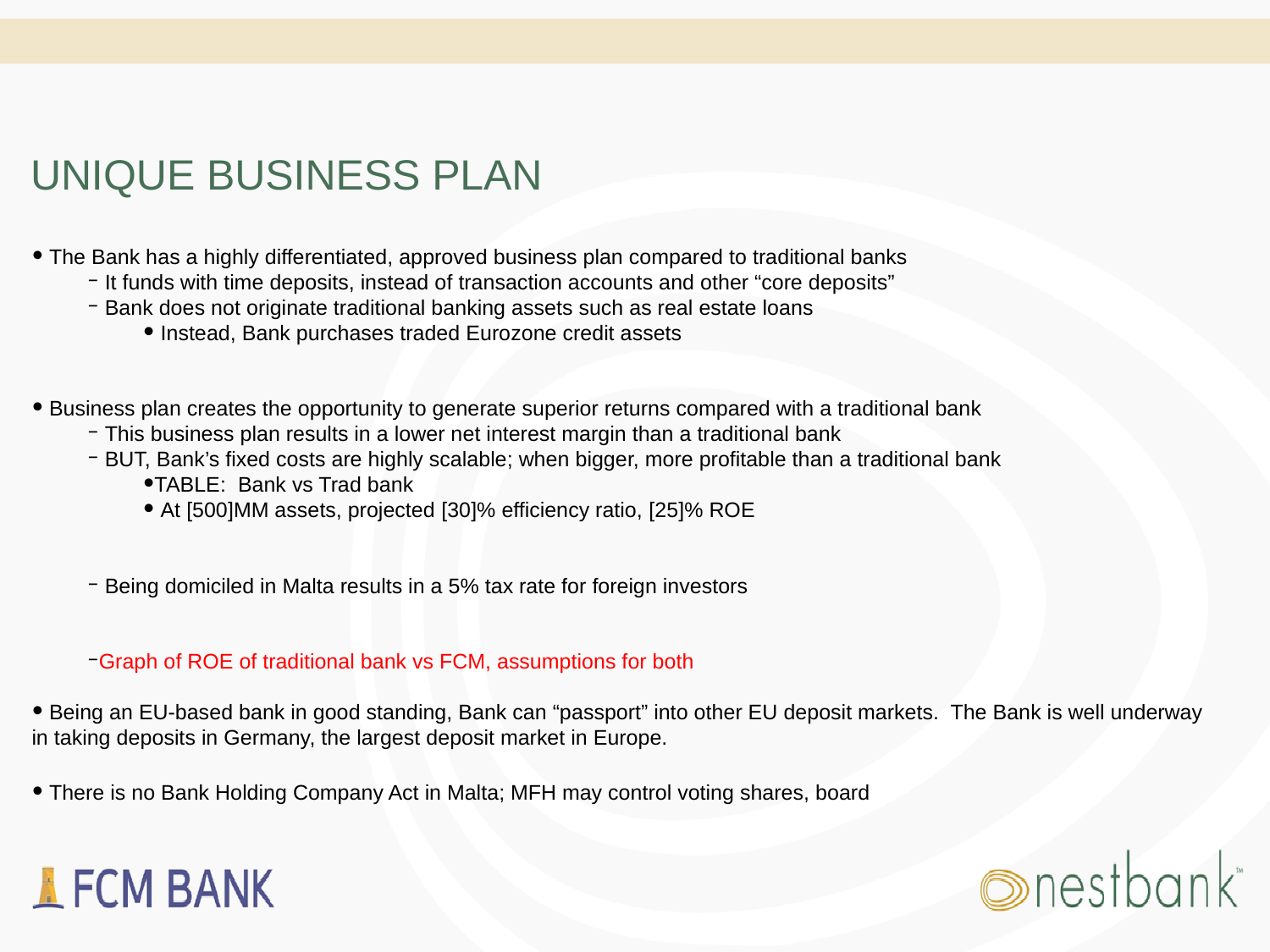

# UNIQUE BUSINESS PLAN

 The Bank has a highly differentiated, approved business plan compared to traditional banks
 It funds with time deposits, instead of transaction accounts and other “core deposits”
 Bank does not originate traditional banking assets such as real estate loans
 Instead, Bank purchases traded Eurozone credit assets

 Business plan creates the opportunity to generate superior returns compared with a traditional bank
 This business plan results in a lower net interest margin than a traditional bank
 BUT, Bank’s fixed costs are highly scalable; when bigger, more profitable than a traditional bank
TABLE:  Bank vs Trad bank
 At [500]MM assets, projected [30]% efficiency ratio, [25]% ROE

 Being domiciled in Malta results in a 5% tax rate for foreign investors

Graph of ROE of traditional bank vs FCM, assumptions for both

 Being an EU-based bank in good standing, Bank can “passport” into other EU deposit markets.  The Bank is well underway in taking deposits in Germany, the largest deposit market in Europe.

 There is no Bank Holding Company Act in Malta; MFH may control voting shares, board